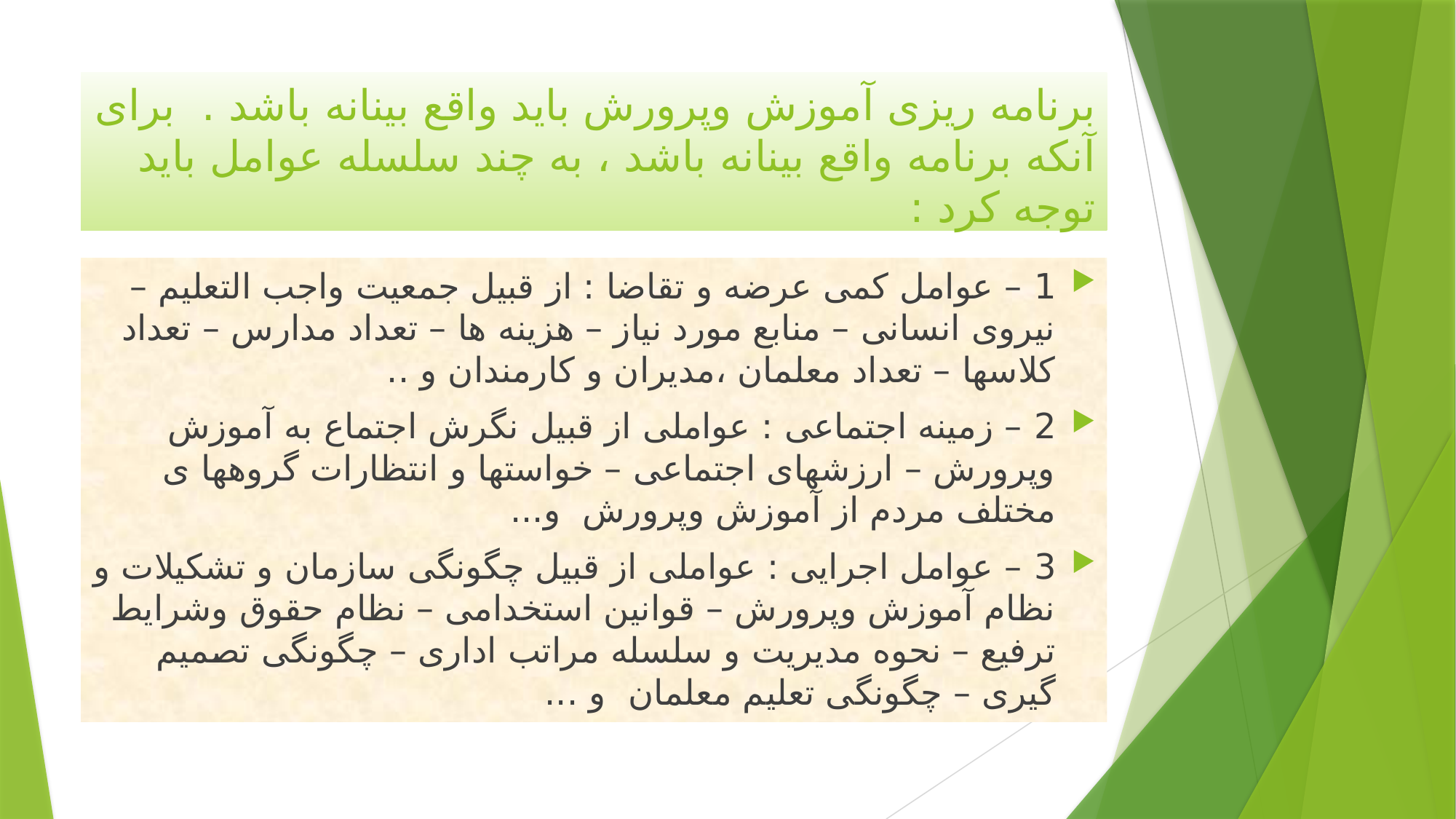

# برنامه ریزی آموزش وپرورش باید واقع بینانه باشد .  برای آنکه برنامه واقع بینانه باشد ، به چند سلسله عوامل باید توجه کرد :
1 – عوامل کمی عرضه و تقاضا : از قبیل جمعیت واجب التعلیم – نیروی انسانی – منابع مورد نیاز – هزینه ها – تعداد مدارس – تعداد کلاسها – تعداد معلمان ،مدیران و کارمندان و ..
2 – زمینه اجتماعی : عواملی از قبیل نگرش اجتماع به آموزش وپرورش – ارزشهای اجتماعی – خواستها و انتظارات گروهها ی مختلف مردم از آموزش وپرورش  و...
3 – عوامل اجرایی : عواملی از قبیل چگونگی سازمان و تشکیلات و نظام آموزش وپرورش – قوانین استخدامی – نظام حقوق وشرایط ترفیع – نحوه مدیریت و سلسله مراتب اداری – چگونگی تصمیم گیری – چگونگی تعلیم معلمان  و ...